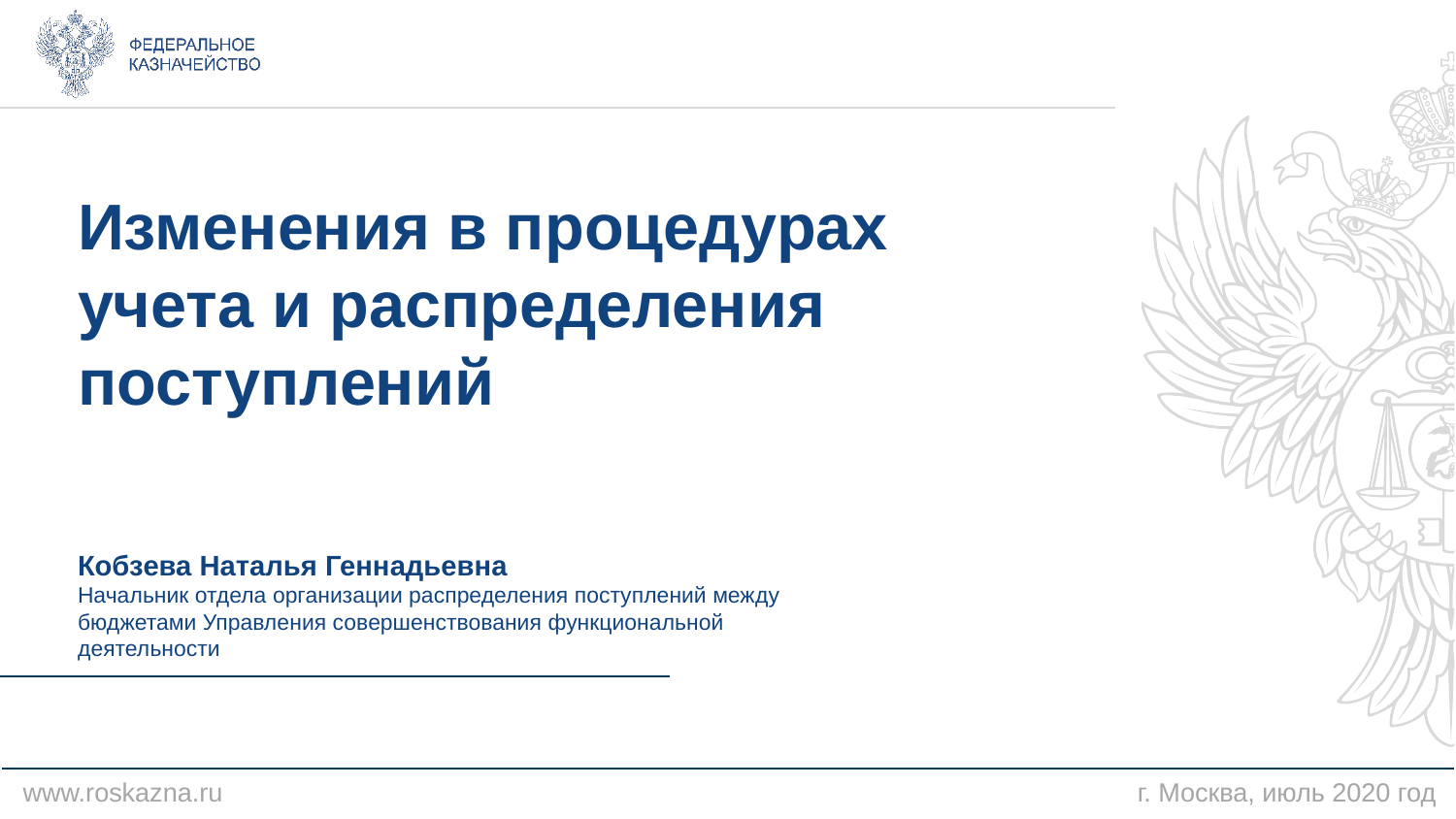

Изменения в процедурах учета и распределения поступлений
Кобзева Наталья Геннадьевна
Начальник отдела организации распределения поступлений между бюджетами Управления совершенствования функциональной деятельности

www.roskazna.ru
 г. Москва, июль 2020 год